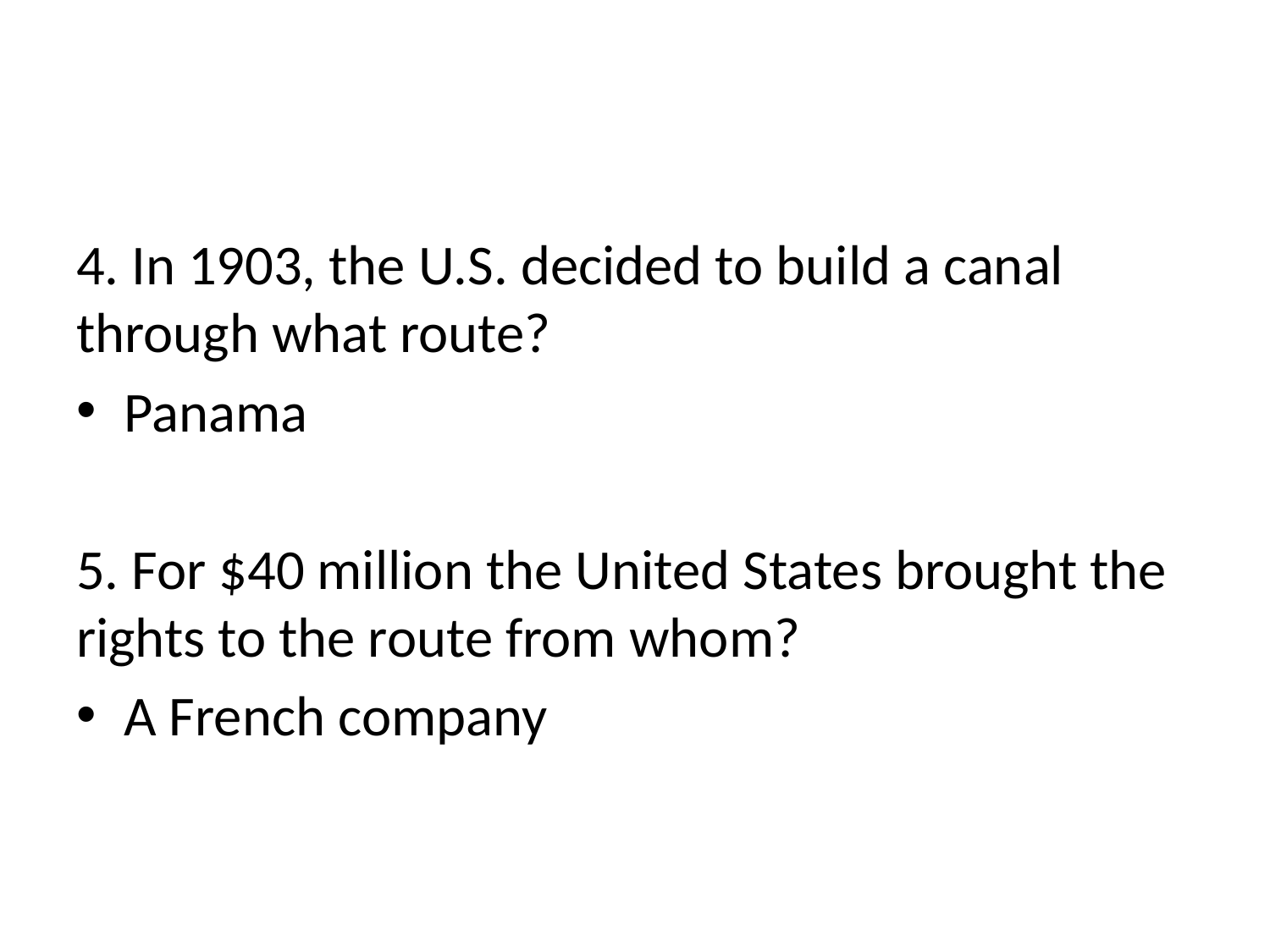

#
4. In 1903, the U.S. decided to build a canal through what route?
Panama

5. For $40 million the United States brought the rights to the route from whom?
A French company